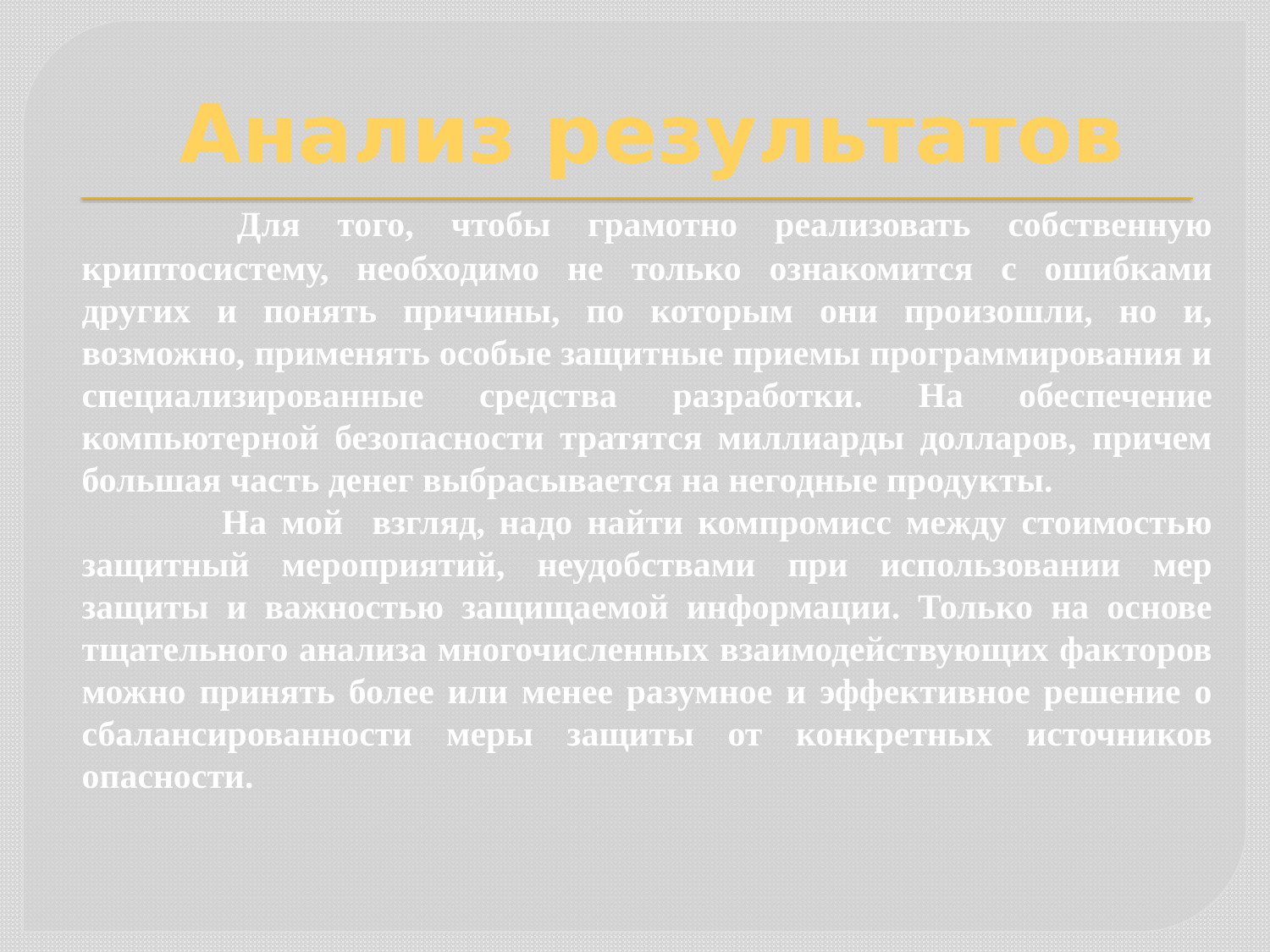

Анализ результатов
 	Для того, чтобы грамотно реализовать собственную криптосистему, необходимо не только ознакомится с ошибками других и понять причины, по которым они произошли, но и, возможно, применять особые защитные приемы программирования и специализированные средства разработки. На обеспечение компьютерной безопасности тратятся миллиарды долларов, причем большая часть денег выбрасывается на негодные продукты.
          На мой  взгляд, надо найти компромисс между стоимостью защитный мероприятий, неудобствами при использовании мер защиты и важностью защищаемой информации. Только на основе тщательного анализа многочисленных взаимодействующих факторов можно принять более или менее разумное и эффективное решение о сбалансированности меры защиты от конкретных источников опасности.